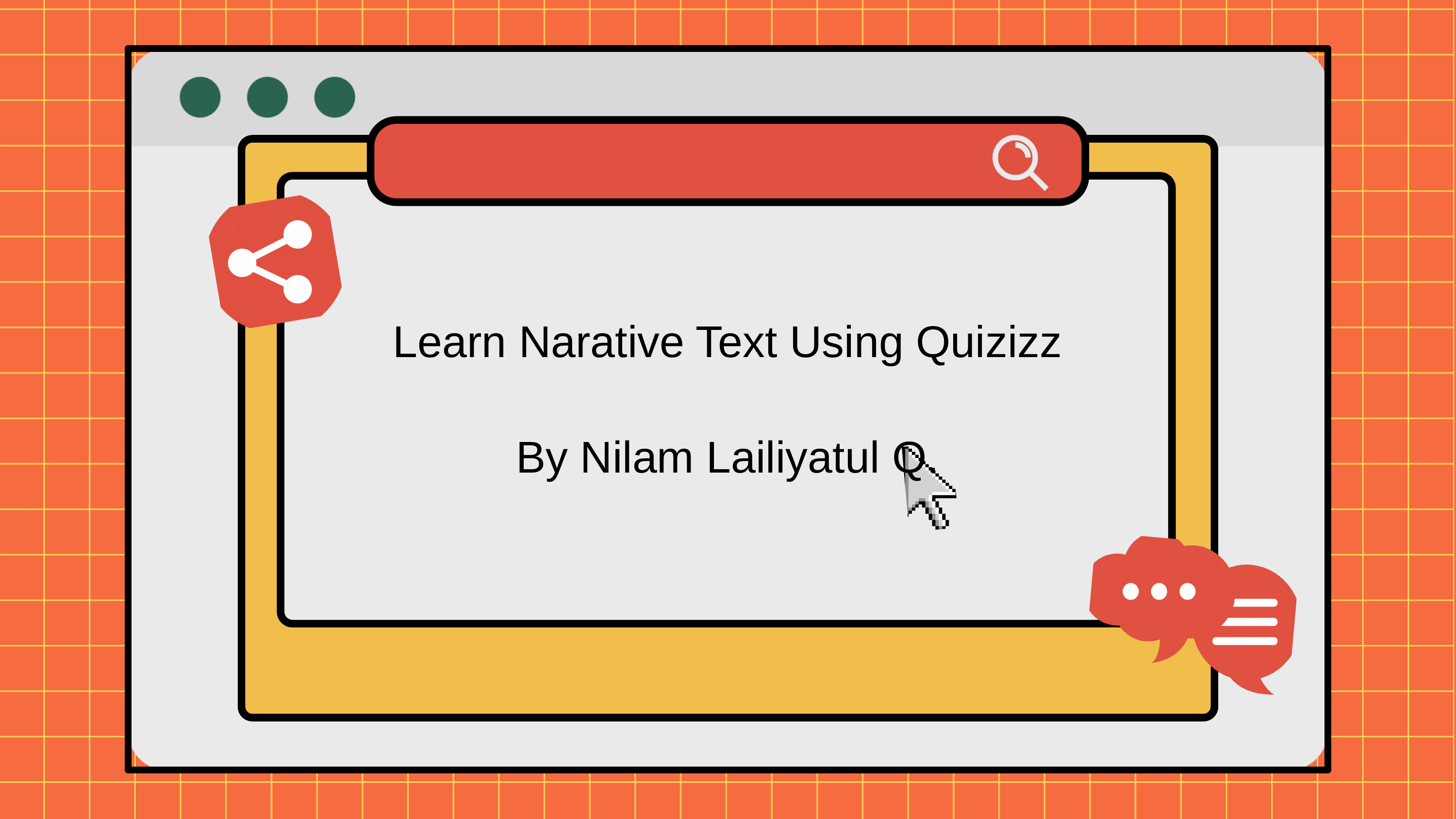

Learn Narative Text Using Quizizz
By Nilam Lailiyatul Q.